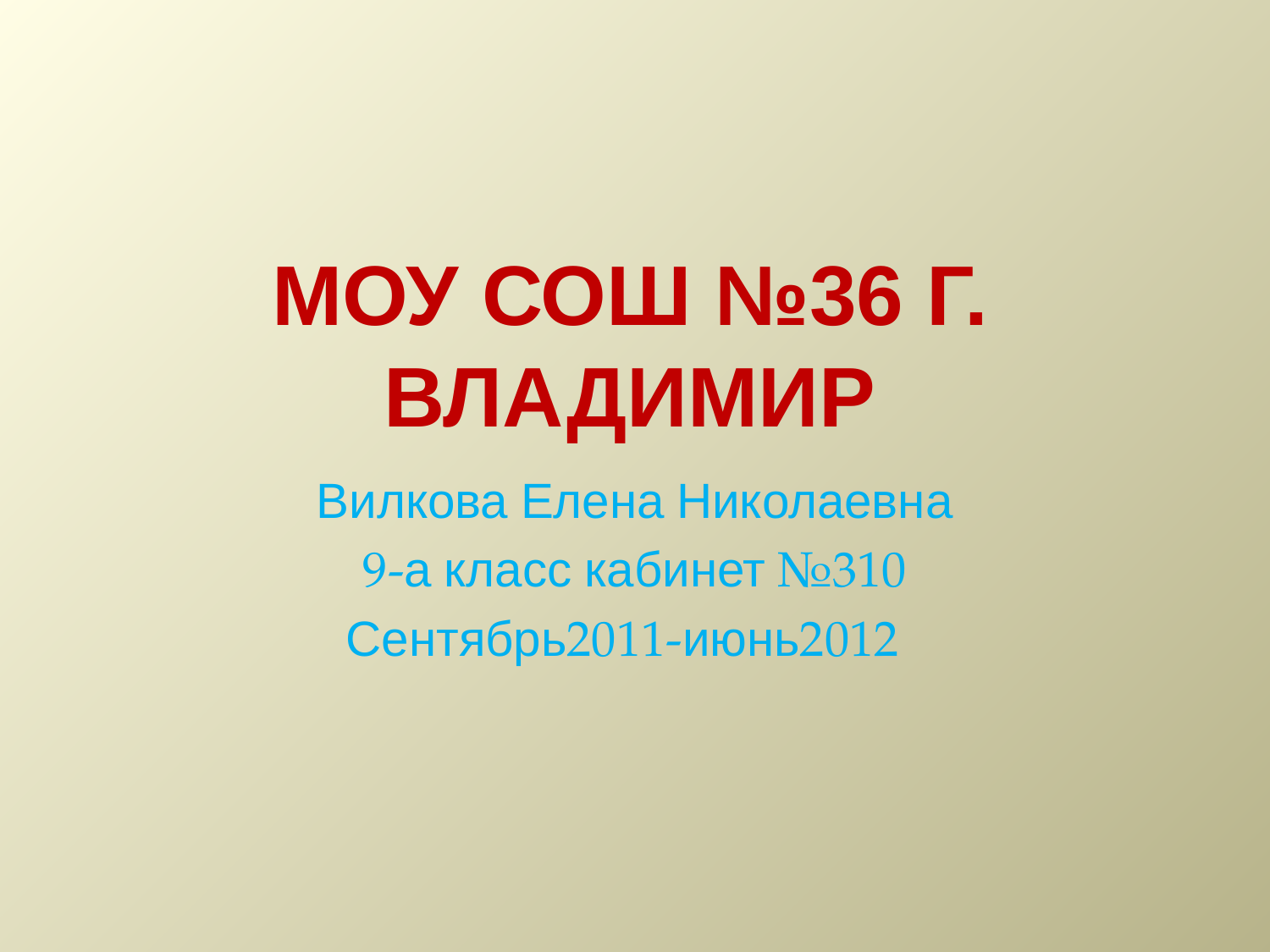

# МОУ СОШ №36 г. Владимир
Вилкова Елена Николаевна
9-а класс кабинет №310
Сентябрь2011-июнь2012